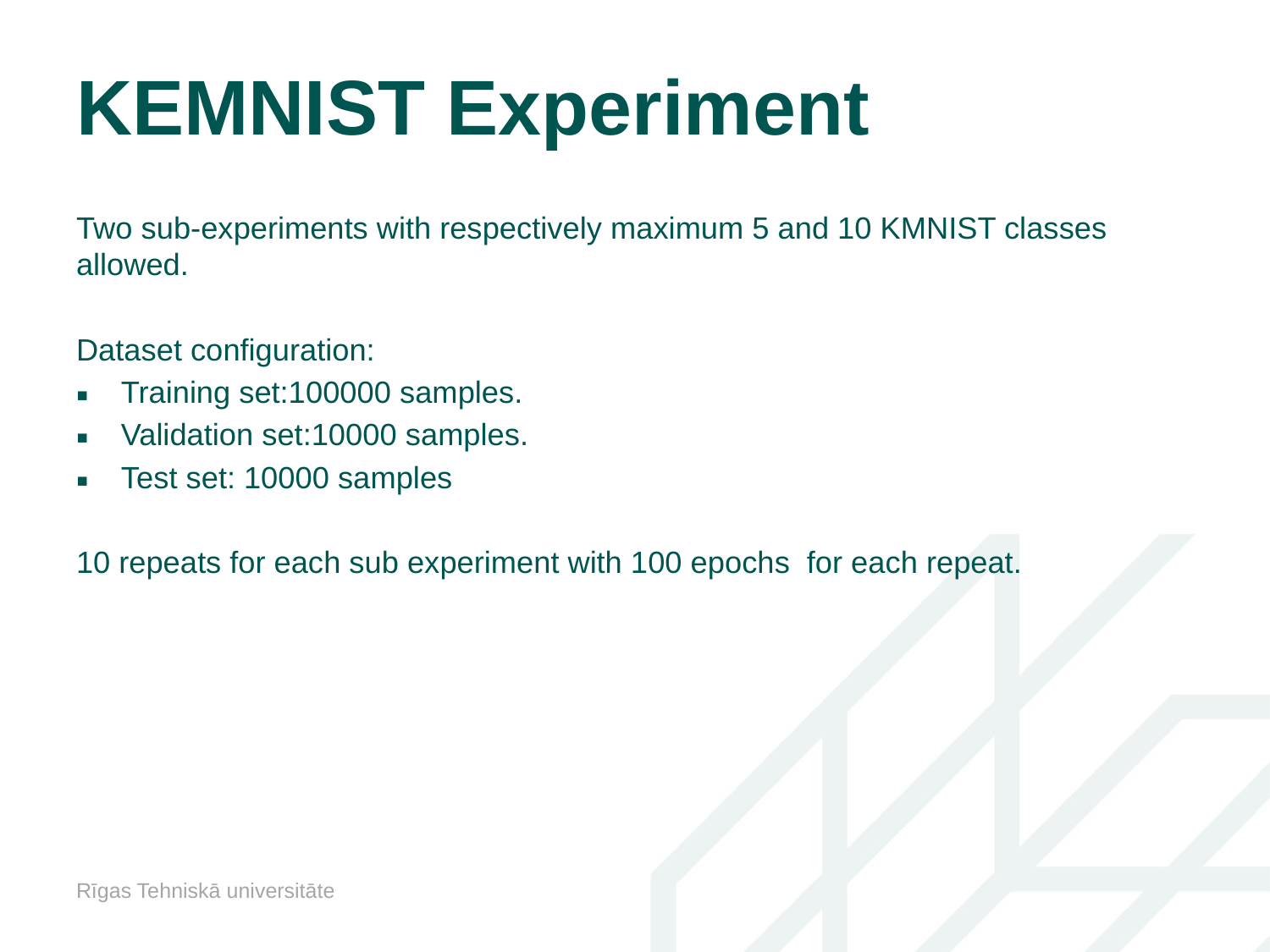

# KEMNIST Experiment
Two sub-experiments with respectively maximum 5 and 10 KMNIST classes allowed.

Dataset configuration:
Training set:100000 samples.
Validation set:10000 samples.
Test set: 10000 samples

10 repeats for each sub experiment with 100 epochs  for each repeat.
Rīgas Tehniskā universitāte